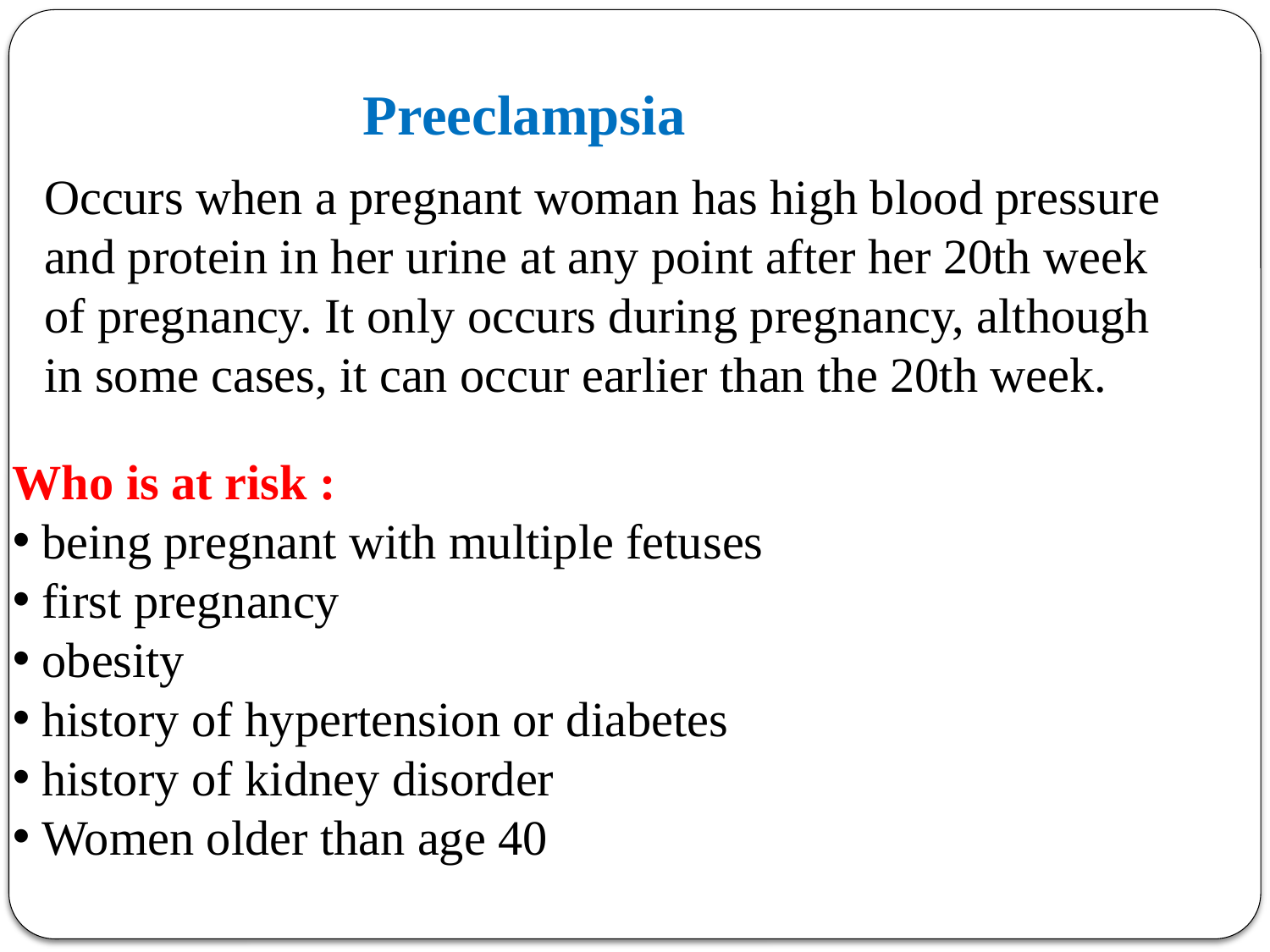

Preeclampsia
Occurs when a pregnant woman has high blood pressure and protein in her urine at any point after her 20th week of pregnancy. It only occurs during pregnancy, although in some cases, it can occur earlier than the 20th week.
Who is at risk :
 being pregnant with multiple fetuses
 first pregnancy
 obesity
 history of hypertension or diabetes
 history of kidney disorder
 Women older than age 40